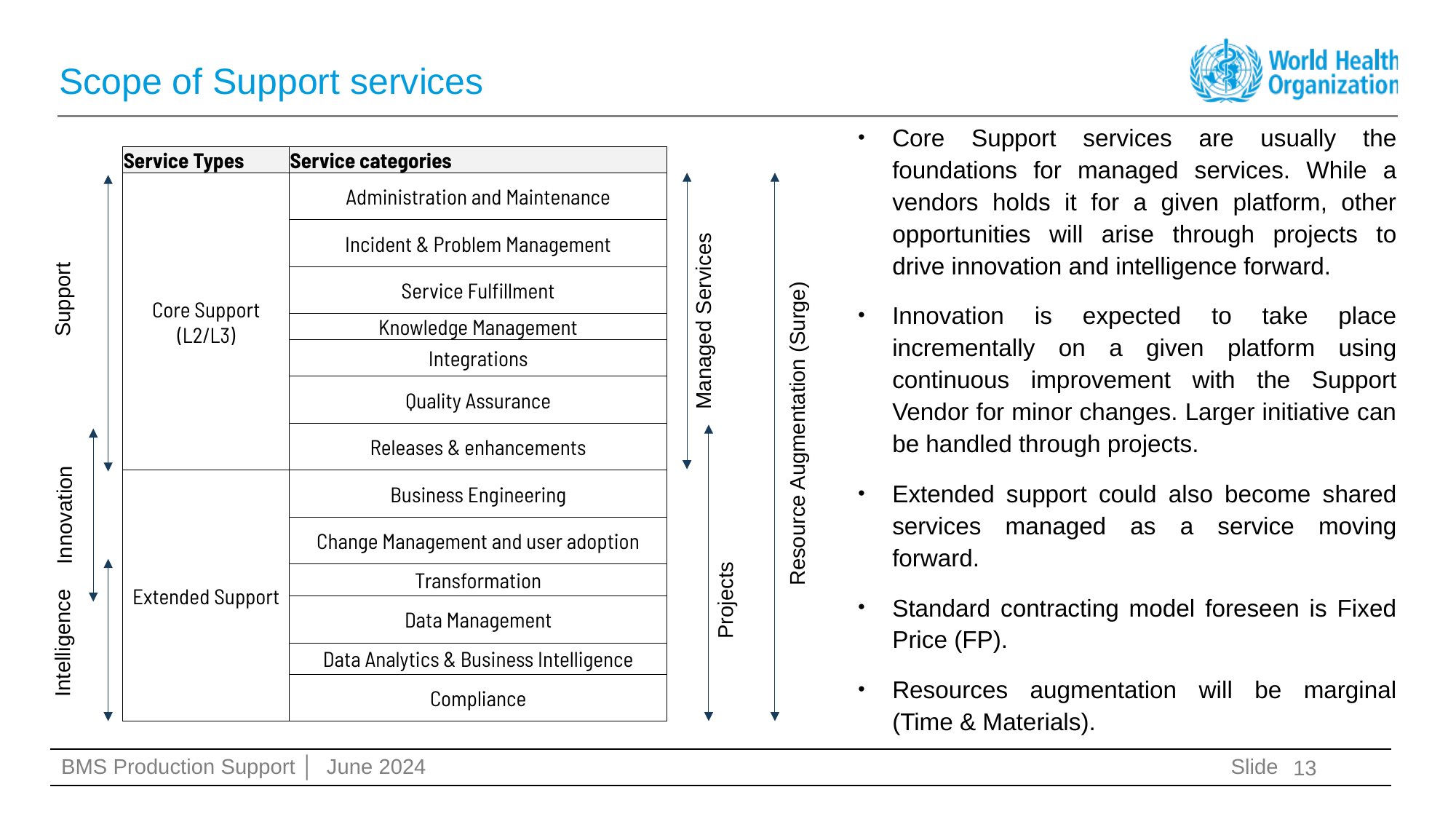

# Scope of Support services
Core Support services are usually the foundations for managed services. While a vendors holds it for a given platform, other opportunities will arise through projects to drive innovation and intelligence forward.
Innovation is expected to take place incrementally on a given platform using continuous improvement with the Support Vendor for minor changes. Larger initiative can be handled through projects.
Extended support could also become shared services managed as a service moving forward.
Standard contracting model foreseen is Fixed Price (FP).
Resources augmentation will be marginal (Time & Materials).
| Service Types | Service categories |
| --- | --- |
| Core Support (L2/L3) | Administration and Maintenance |
|  | Incident & Problem Management |
|  | Service Fulfillment |
|  | Knowledge Management |
|  | Integrations |
|  | Quality Assurance |
|  | Releases & enhancements |
| Extended Support | Business Engineering |
|  | Change Management and user adoption |
|  | Transformation |
|  | Data Management |
|  | Data Analytics & Business Intelligence |
|  | Compliance |
Support
Managed Services
Resource Augmentation (Surge)
Innovation
Projects
Intelligence